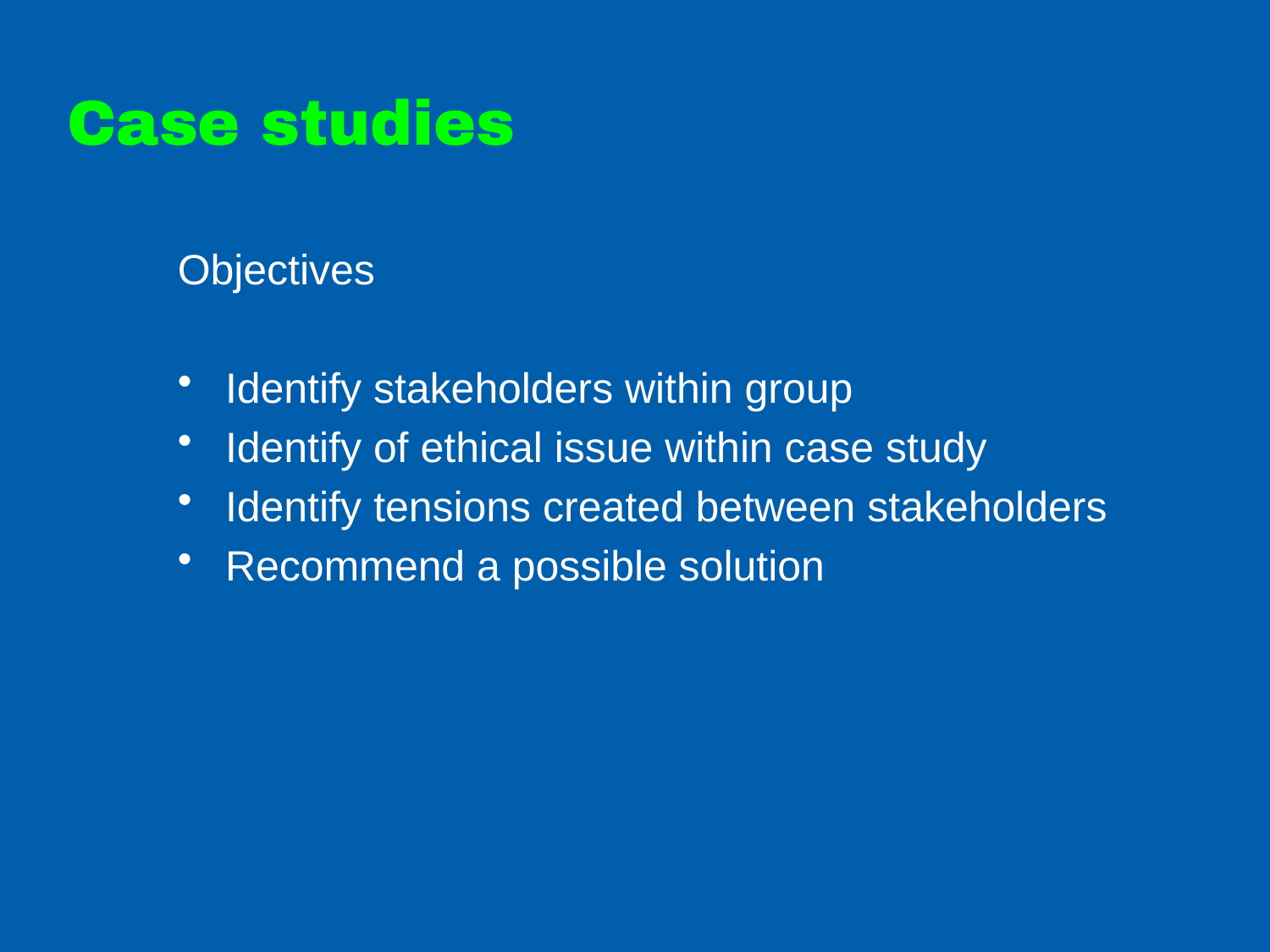

# Case studies
Objectives

Identify stakeholders within group
Identify of ethical issue within case study
Identify tensions created between stakeholders
Recommend a possible solution